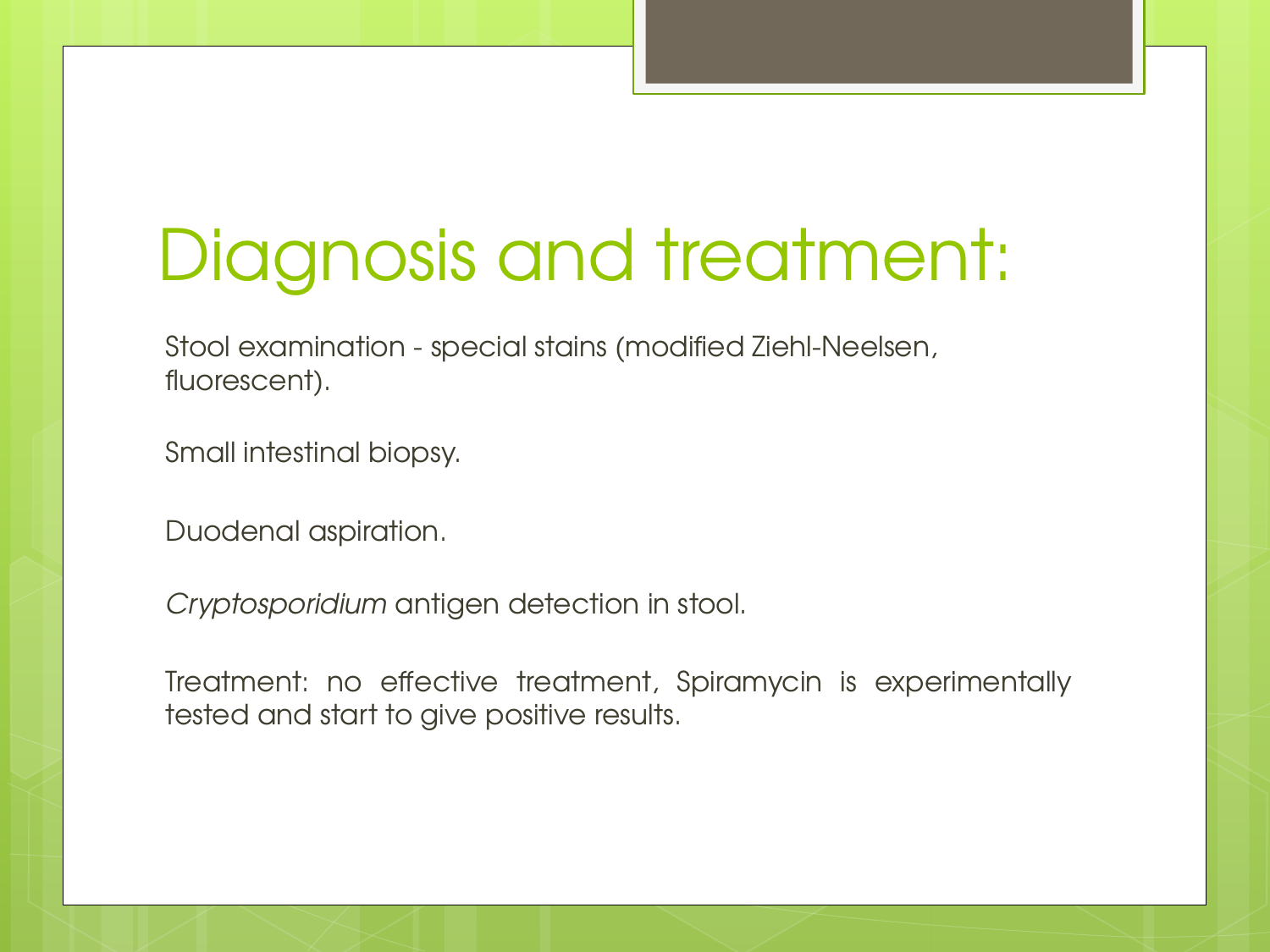

# Diagnosis and treatment:
Stool examination - special stains (modified Ziehl-Neelsen, fluorescent).
Small intestinal biopsy.

Duodenal aspiration.
Cryptosporidium antigen detection in stool.

Treatment: no effective treatment, Spiramycin is experimentally tested and start to give positive results.